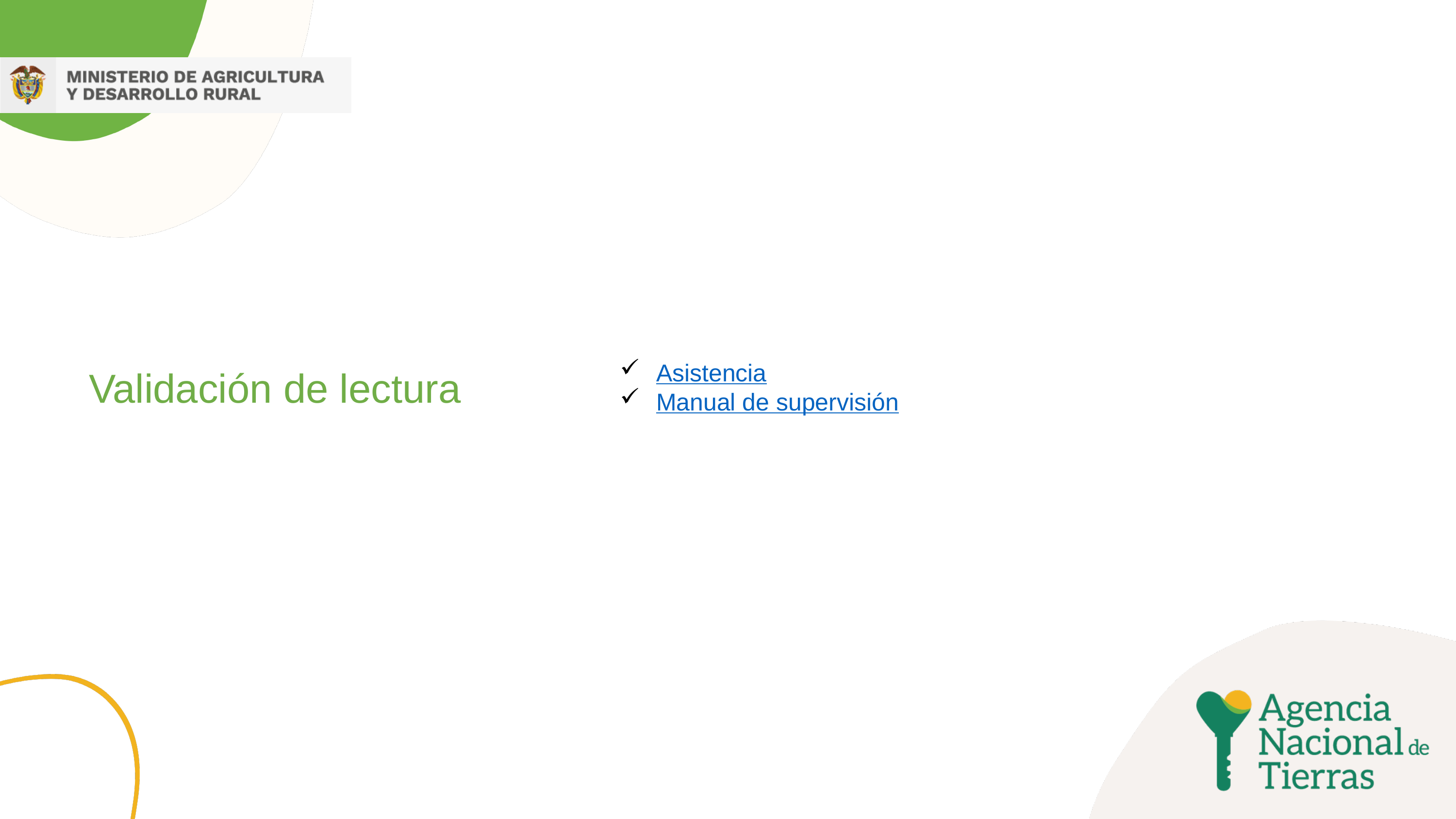

Asistencia
Manual de supervisión
Validación de lectura